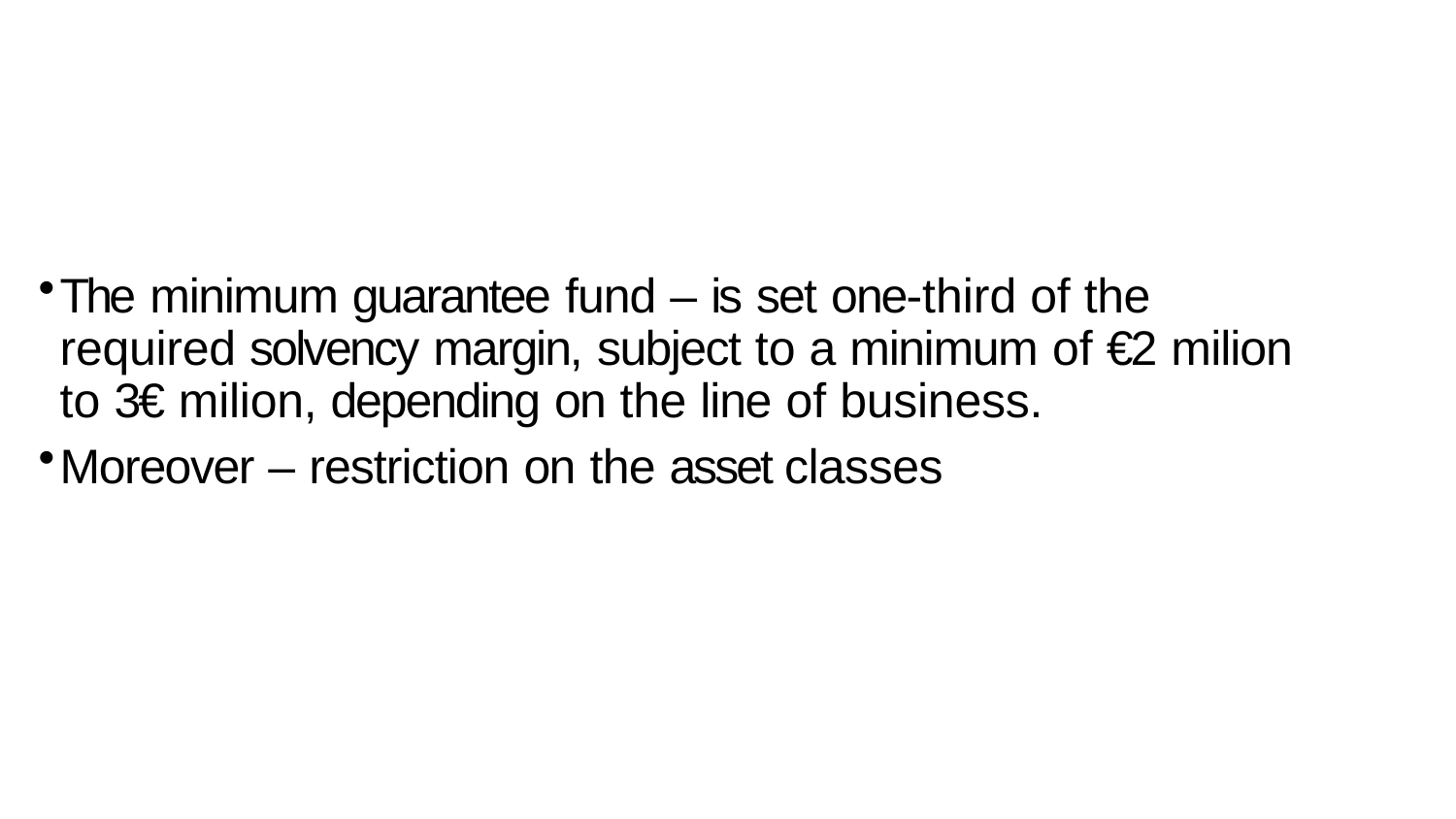

The minimum guarantee fund – is set one-third of the required solvency margin, subject to a minimum of €2 milion to 3€ milion, depending on the line of business.
Moreover – restriction on the asset classes